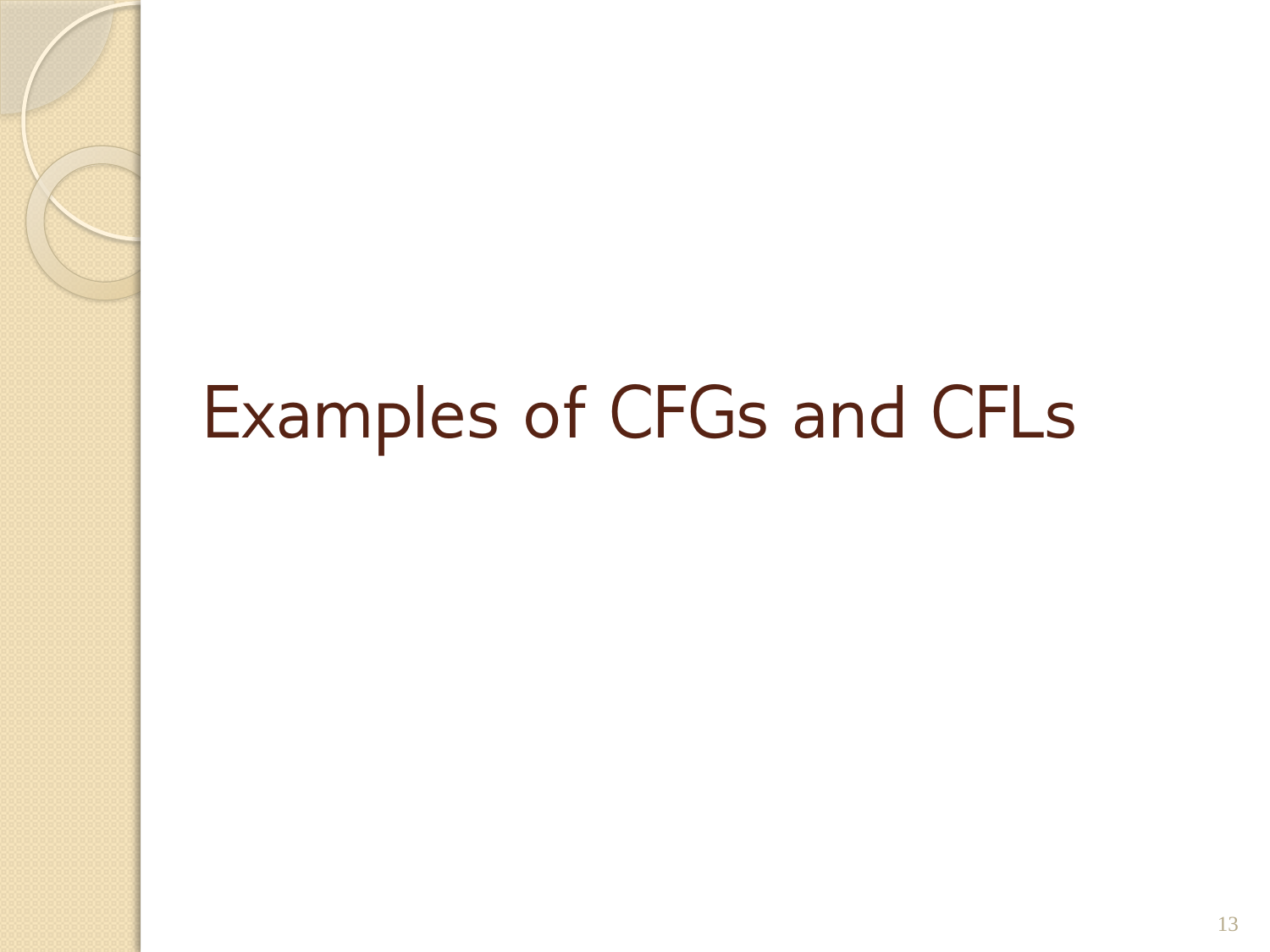

# Examples of CFGs and CFLs
13